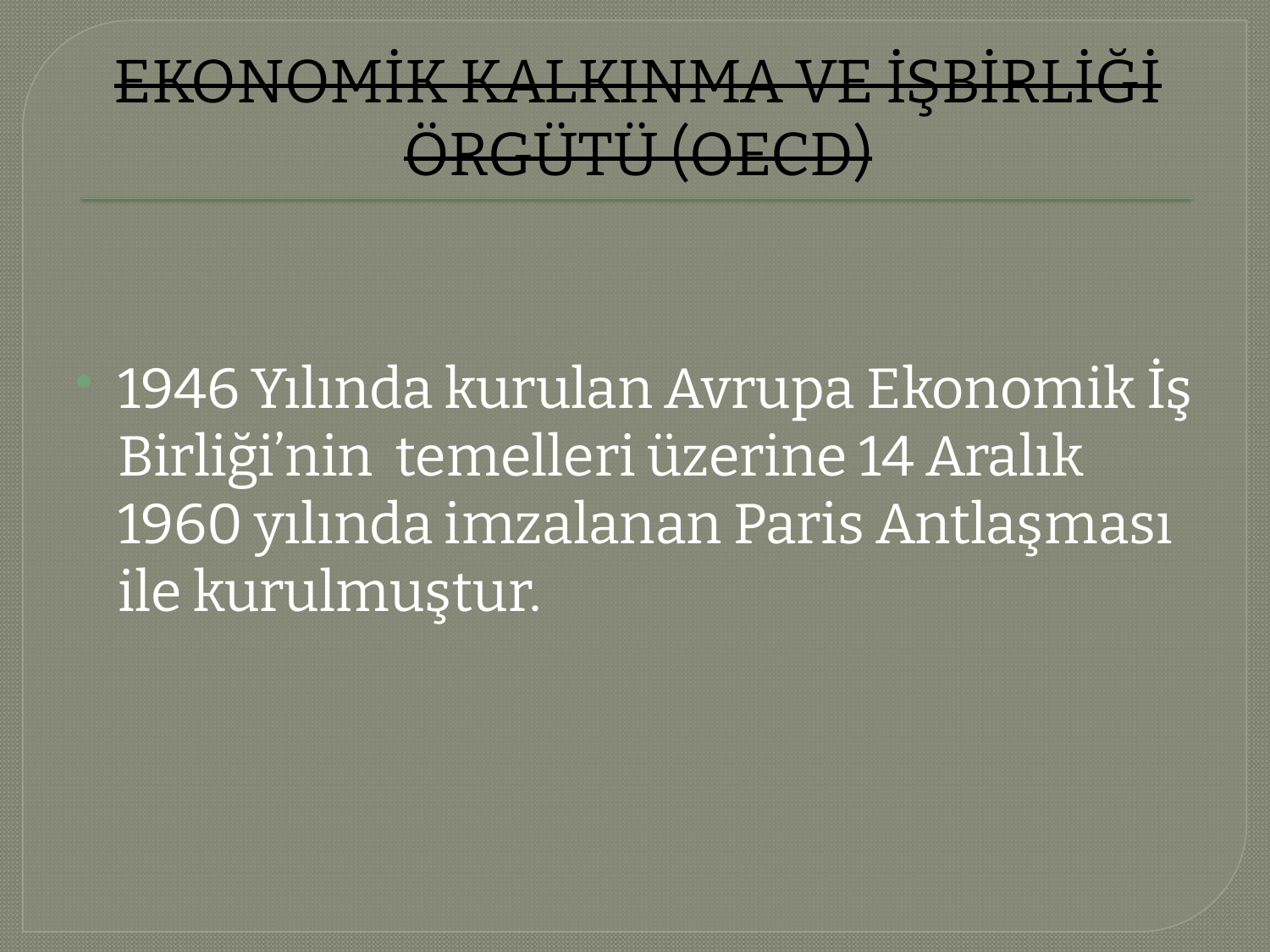

# EKONOMİK KALKINMA VE İŞBİRLİĞİ ÖRGÜTÜ (OECD)
1946 Yılında kurulan Avrupa Ekonomik İş Birliği’nin  temelleri üzerine 14 Aralık 1960 yılında imzalanan Paris Antlaşması ile kurulmuştur.